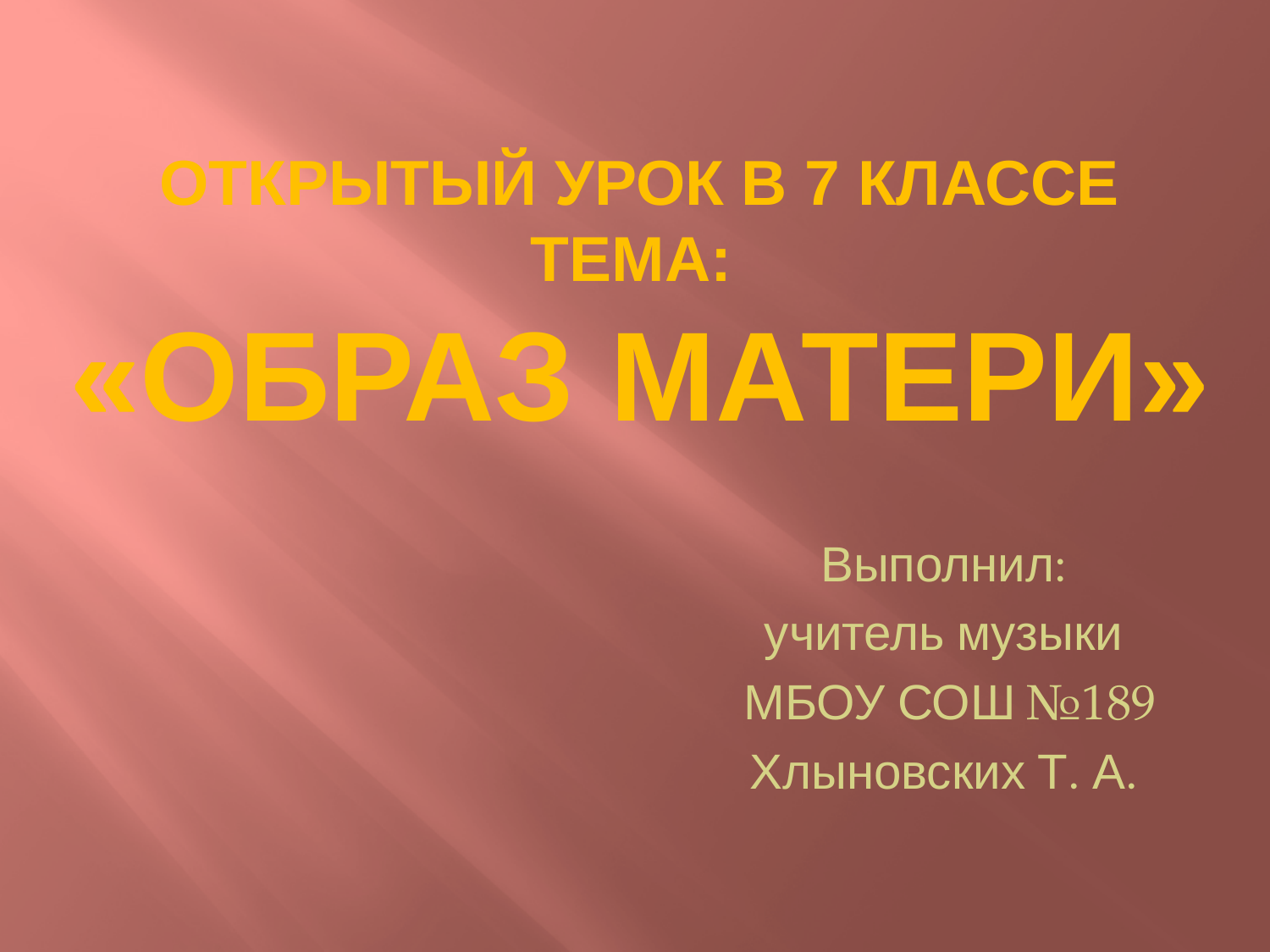

# Открытый урок в 7 классе тема: «ОБРАЗ МАТЕРИ»
Выполнил:
учитель музыки
МБОУ СОШ №189
Хлыновских Т. А.